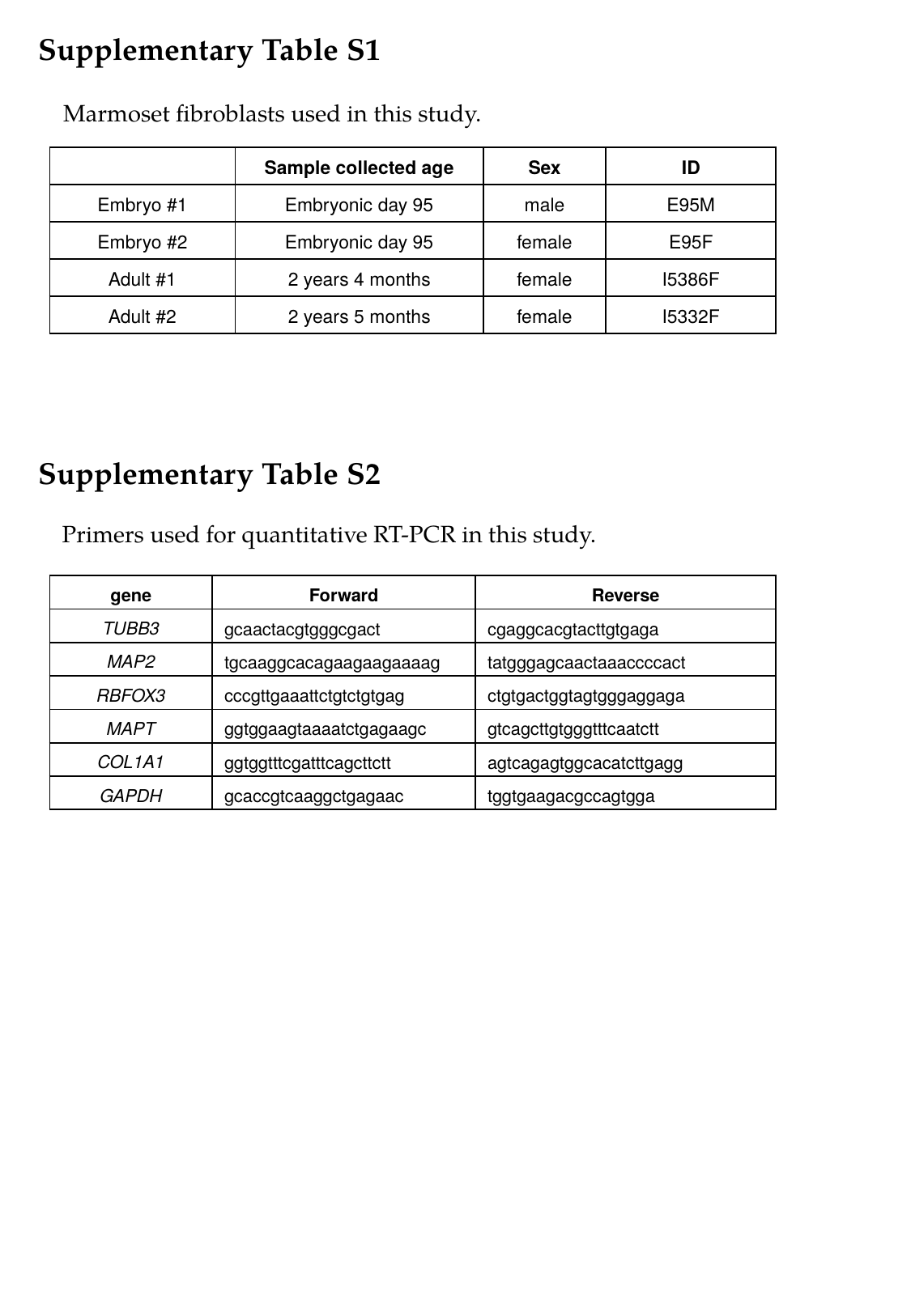

Supplementary Table S1
Marmoset fibroblasts used in this study.
|  | Sample collected age | Sex | ID |
| --- | --- | --- | --- |
| Embryo #1 | Embryonic day 95 | male | E95M |
| Embryo #2 | Embryonic day 95 | female | E95F |
| Adult #1 | 2 years 4 months | female | I5386F |
| Adult #2 | 2 years 5 months | female | I5332F |

Supplementary Table S2
Primers used for quantitative RT-PCR in this study.
| gene | Forward | Reverse |
| --- | --- | --- |
| TUBB3 | gcaactacgtgggcgact | cgaggcacgtacttgtgaga |
| MAP2 | tgcaaggcacagaagaagaaaag | tatgggagcaactaaaccccact |
| RBFOX3 | cccgttgaaattctgtctgtgag | ctgtgactggtagtgggaggaga |
| MAPT | ggtggaagtaaaatctgagaagc | gtcagcttgtgggtttcaatctt |
| COL1A1 | ggtggtttcgatttcagcttctt | agtcagagtggcacatcttgagg |
| GAPDH | gcaccgtcaaggctgagaac | tggtgaagacgccagtgga |